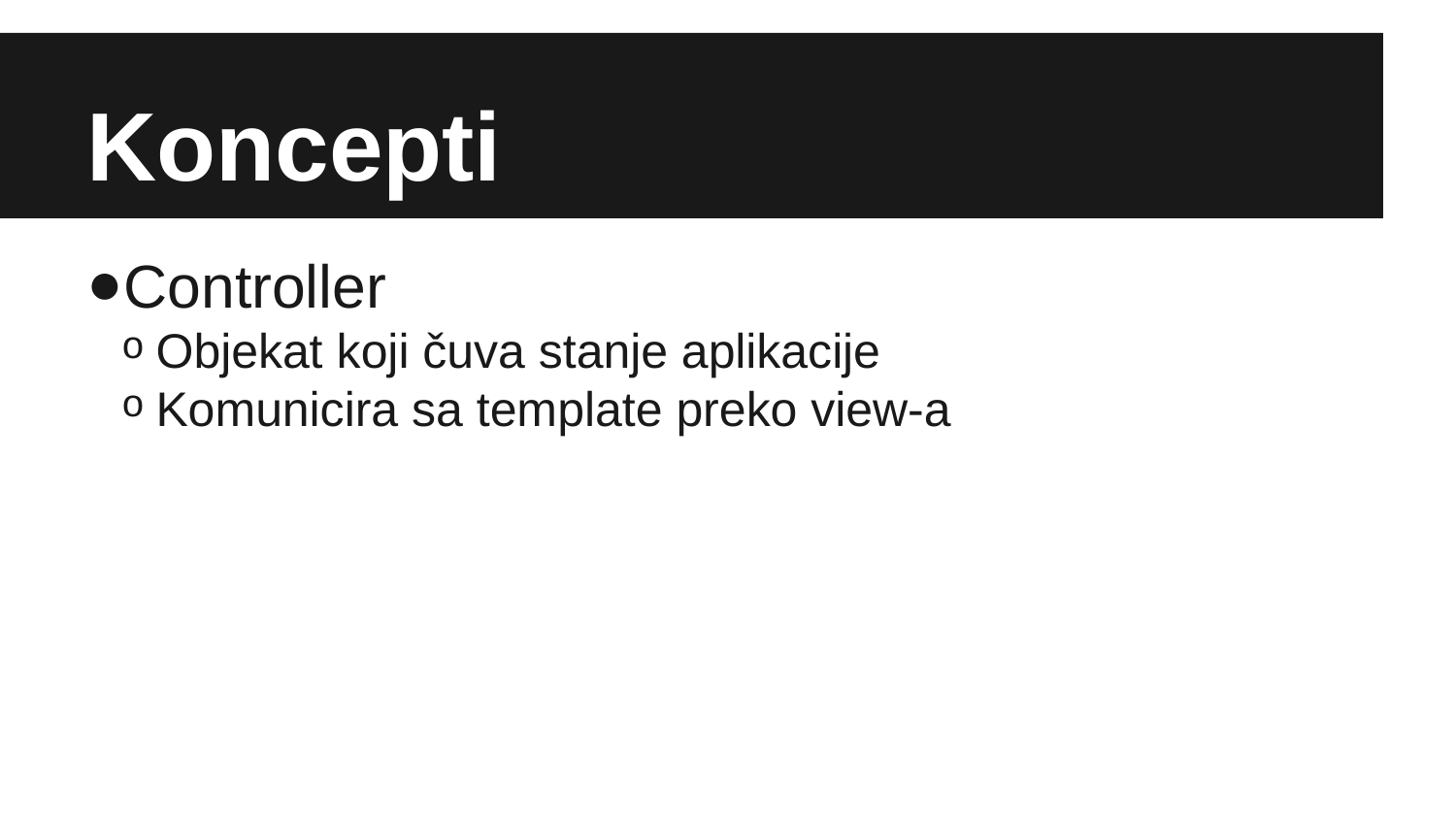

Koncepti
Controller
Objekat koji čuva stanje aplikacije
Komunicira sa template preko view-a